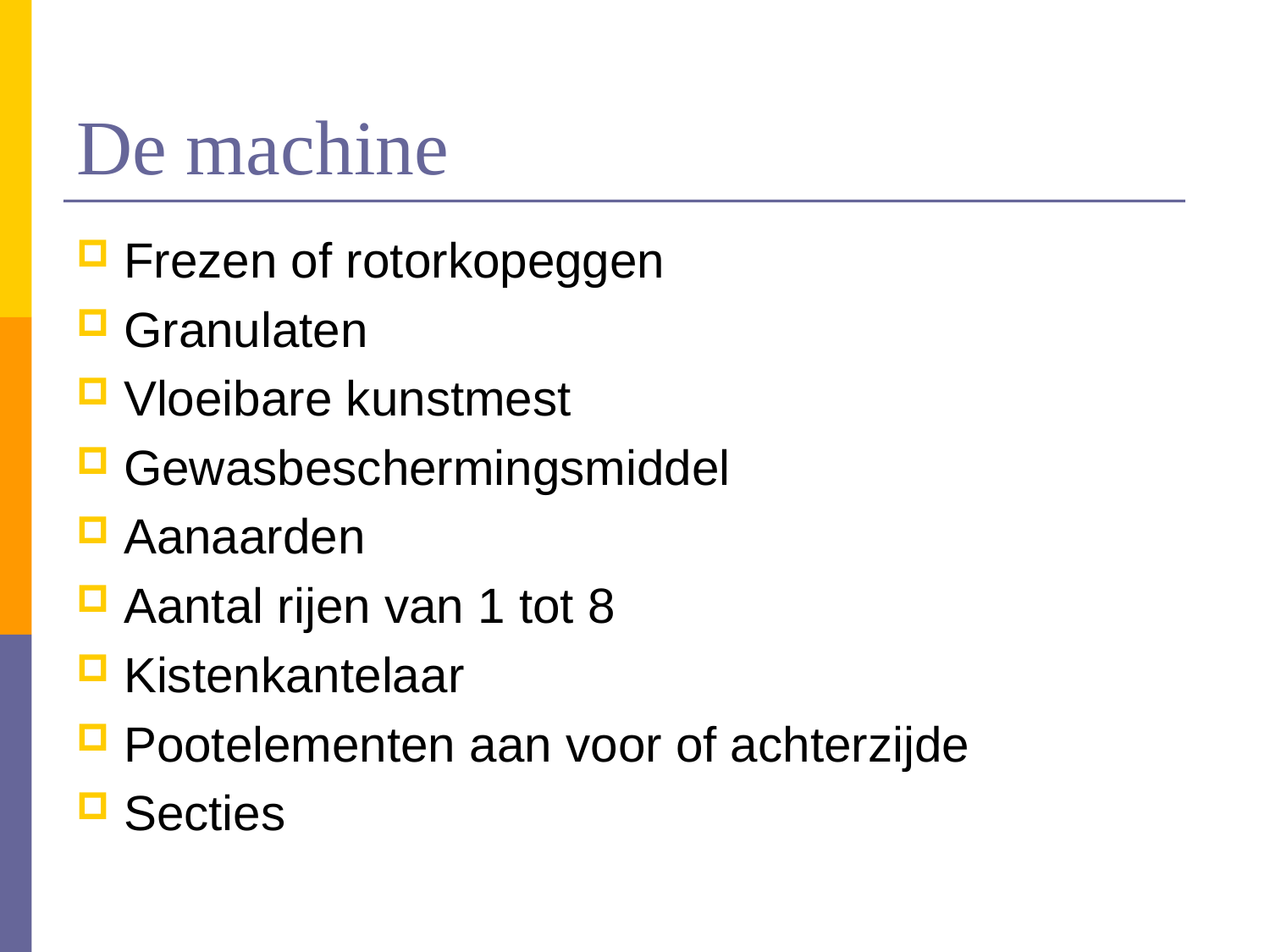

# De machine
Frezen of rotorkopeggen
Granulaten
Vloeibare kunstmest
Gewasbeschermingsmiddel
Aanaarden
Aantal rijen van 1 tot 8
Kistenkantelaar
Pootelementen aan voor of achterzijde
Secties